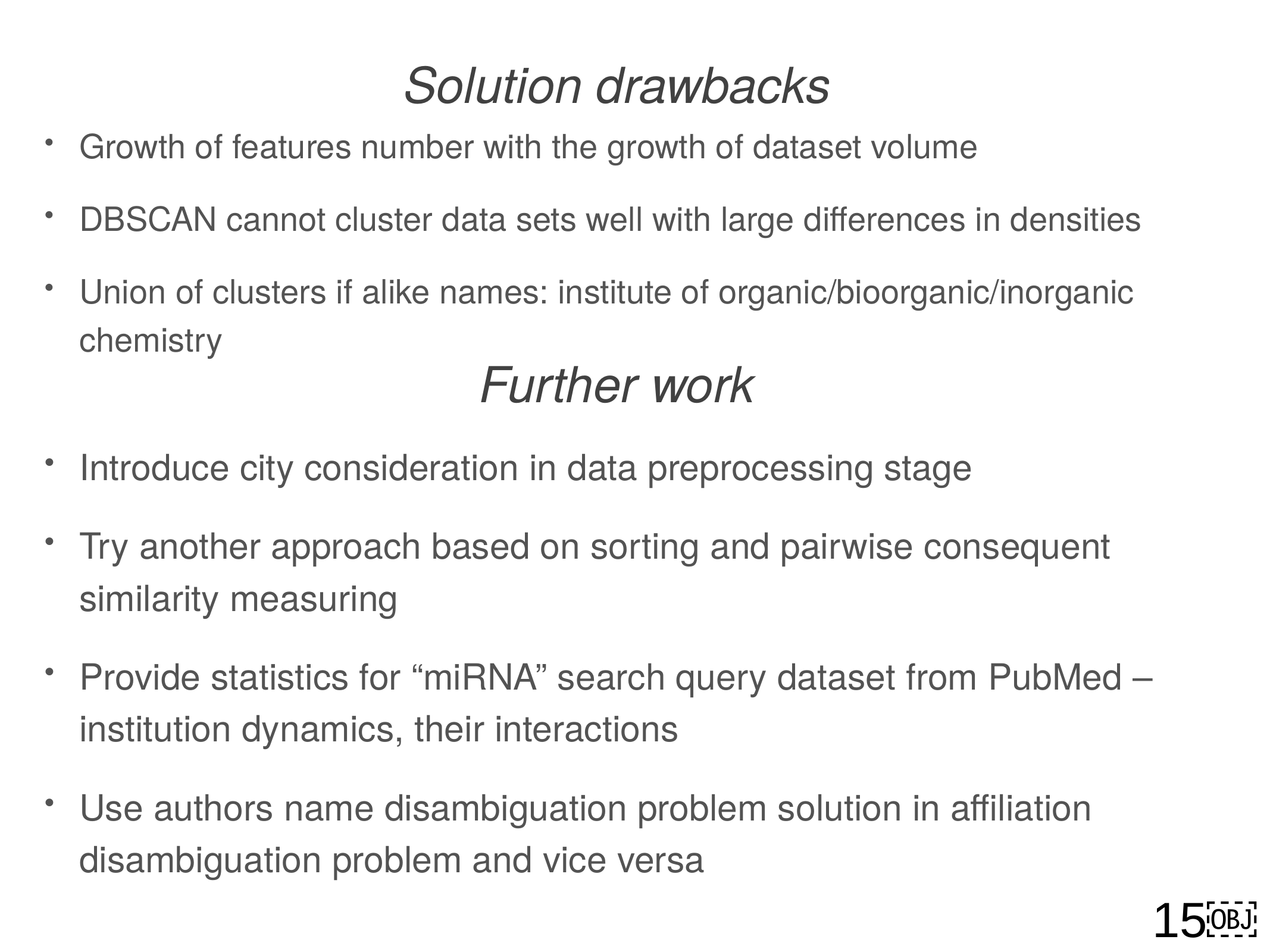

Solution drawbacks
Growth of features number with the growth of dataset volume
DBSCAN cannot cluster data sets well with large differences in densities
Union of clusters if alike names: institute of organic/bioorganic/inorganic chemistry
Further work
Introduce city consideration in data preprocessing stage
Try another approach based on sorting and pairwise consequent similarity measuring
Provide statistics for “miRNA” search query dataset from PubMed – institution dynamics, their interactions
Use authors name disambiguation problem solution in affiliation disambiguation problem and vice versa
15￼